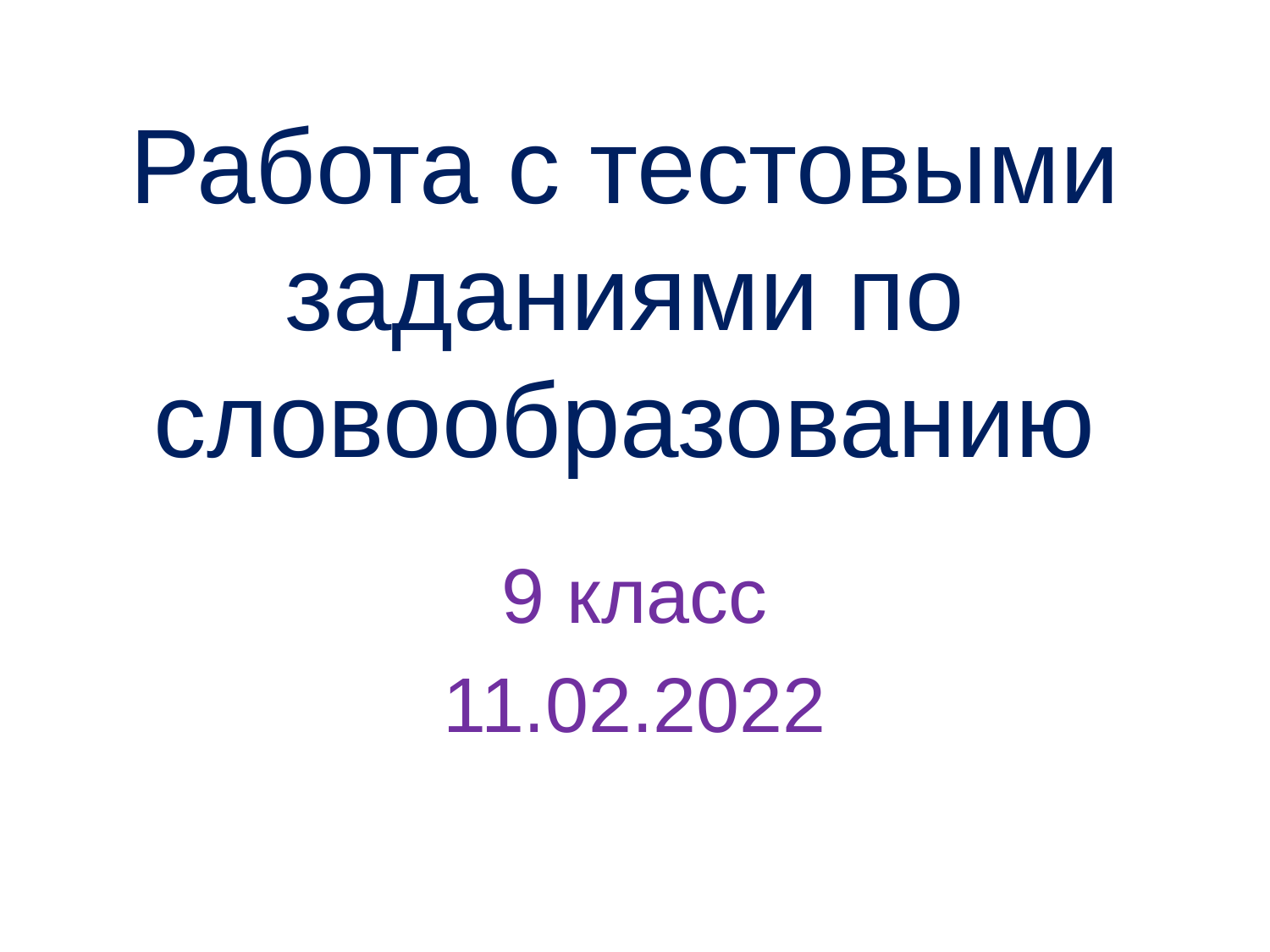

# Работа с тестовыми заданиями по словообразованию
9 класс
11.02.2022